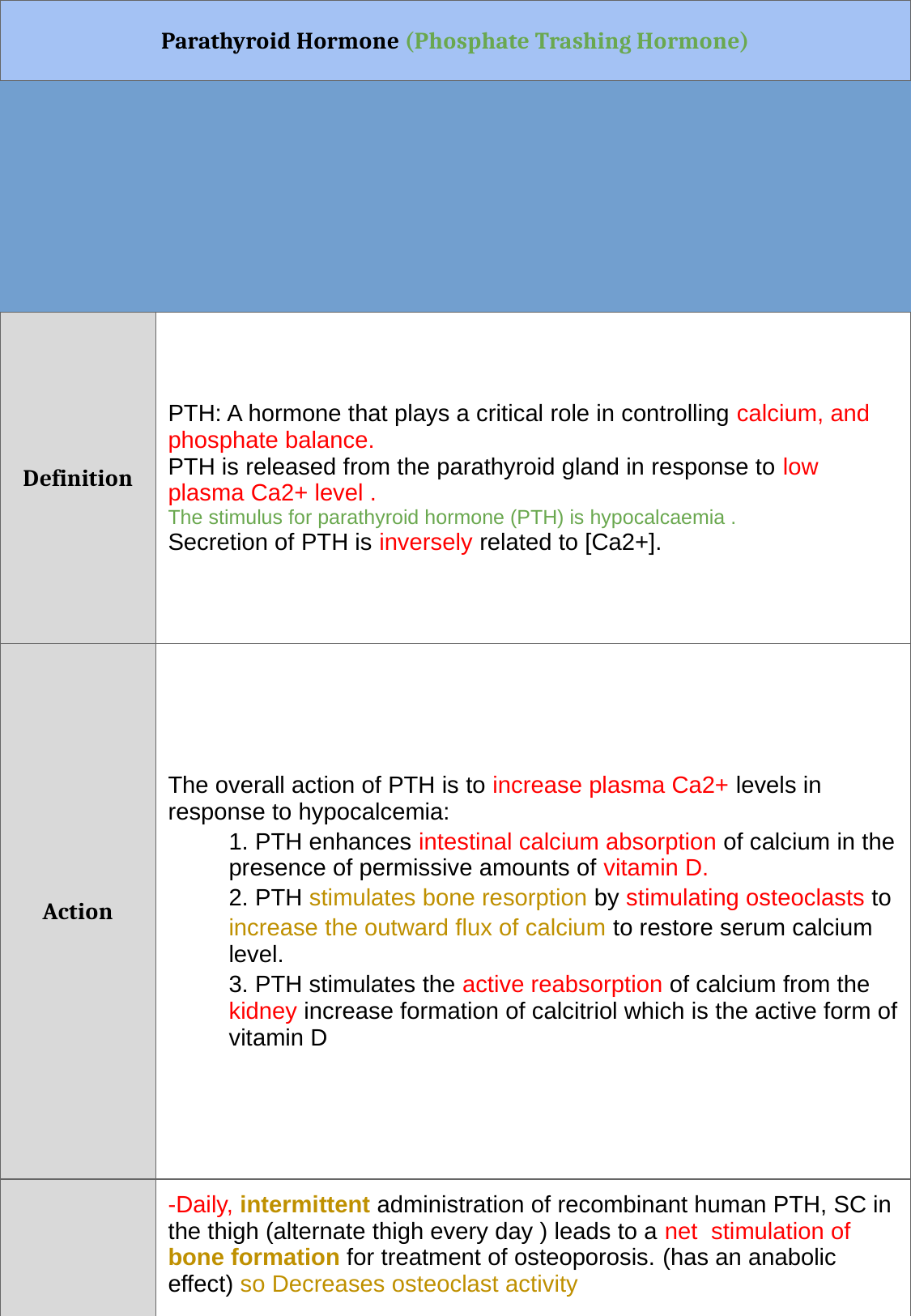

| Parathyroid Hormone (Phosphate Trashing Hormone) |  |  |  |  |
| --- | --- | --- | --- | --- |
|  |  |  |  |  |
| Definition | PTH: A hormone that plays a critical role in controlling calcium, and phosphate balance. PTH is released from the parathyroid gland in response to low plasma Ca2+ level . The stimulus for parathyroid hormone (PTH) is hypocalcaemia . Secretion of PTH is inversely related to [Ca2+]. |  |  |  |
| Action | The overall action of PTH is to increase plasma Ca2+ levels in response to hypocalcemia: 1. PTH enhances intestinal calcium absorption of calcium in the presence of permissive amounts of vitamin D. 2. PTH stimulates bone resorption by stimulating osteoclasts to increase the outward flux of calcium to restore serum calcium level. 3. PTH stimulates the active reabsorption of calcium from the kidney increase formation of calcitriol which is the active form of vitamin D |  |  |  |
| Response | -Daily, intermittent administration of recombinant human PTH, SC in the thigh (alternate thigh every day ) leads to a net stimulation of bone formation for treatment of osteoporosis. (has an anabolic effect) so Decreases osteoclast activity -Continuous or chronic exposure to high serum PTH concentrations (as seen with primary or secondary hyperparathyroidism) results in bone resorption and risk of fractures, so we can use PTH for treatment but not continuously Intermittent: Osteoblast ↑ number/function,↑ Bone formation, ↑ Bone mass/strength This is the desired effect that combats osteoporosis ( PTH is secreted intermittently, so we try to mimic the normal state) Continuous: ↑Osteoclast, ↑ Bone resorption, ↑Serum Ca2+ (this produces an effect similar to PTH secreting tumors) |  |  |  |
| Uses | Treatment of severe osteoporosis Resistant cases failed to respond to other medications |  |  |  |